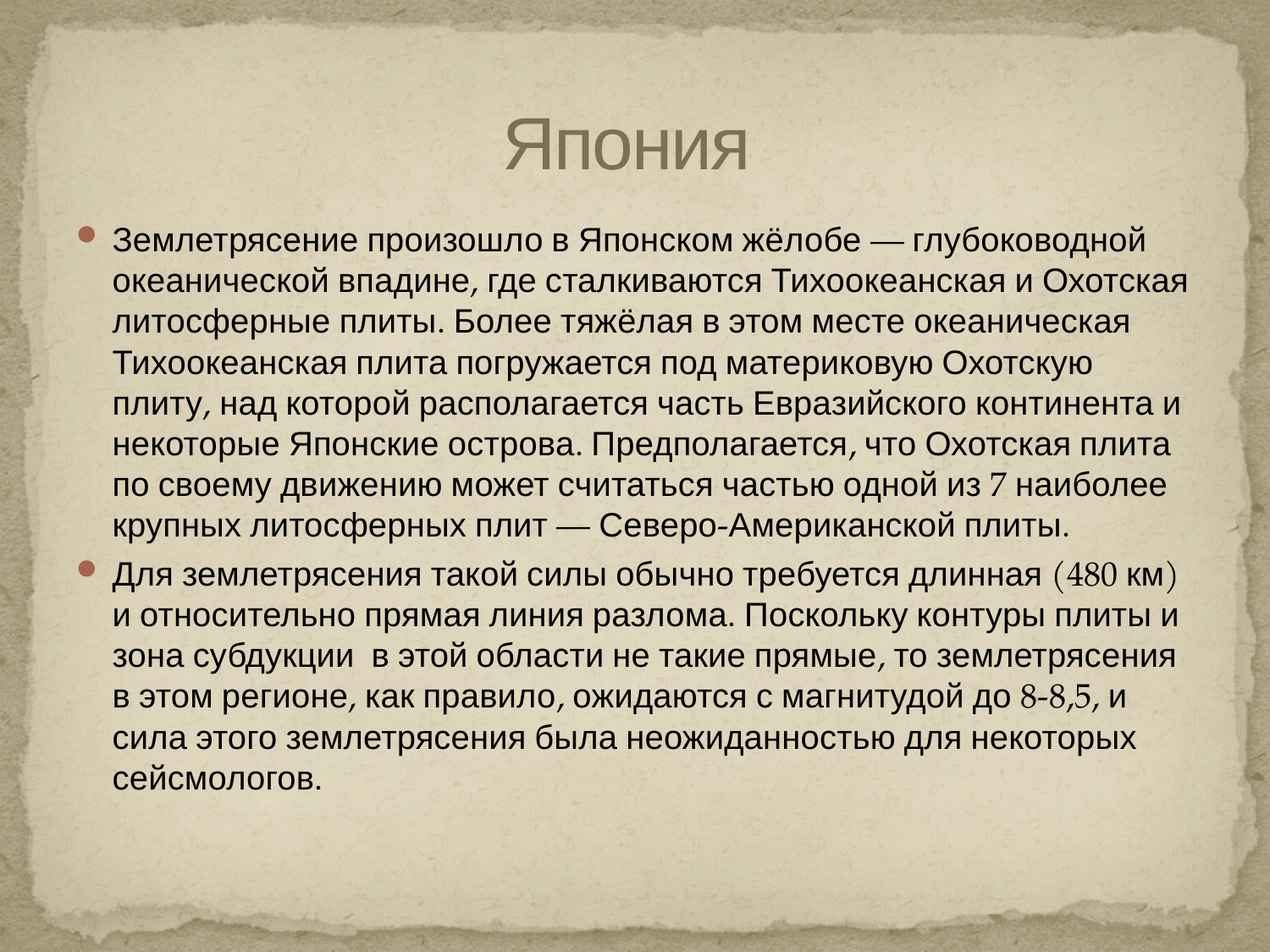

# Япония
Землетрясение произошло в Японском жёлобе — глубоководной океанической впадине, где сталкиваются Тихоокеанская и Охотская литосферные плиты. Более тяжёлая в этом месте океаническая Тихоокеанская плита погружается под материковую Охотскую плиту, над которой располагается часть Евразийского континента и некоторые Японские острова. Предполагается, что Охотская плита по своему движению может считаться частью одной из 7 наиболее крупных литосферных плит — Северо-Американской плиты.
Для землетрясения такой силы обычно требуется длинная (480 км) и относительно прямая линия разлома. Поскольку контуры плиты и зона субдукции  в этой области не такие прямые, то землетрясения в этом регионе, как правило, ожидаются с магнитудой до 8-8,5, и сила этого землетрясения была неожиданностью для некоторых сейсмологов.